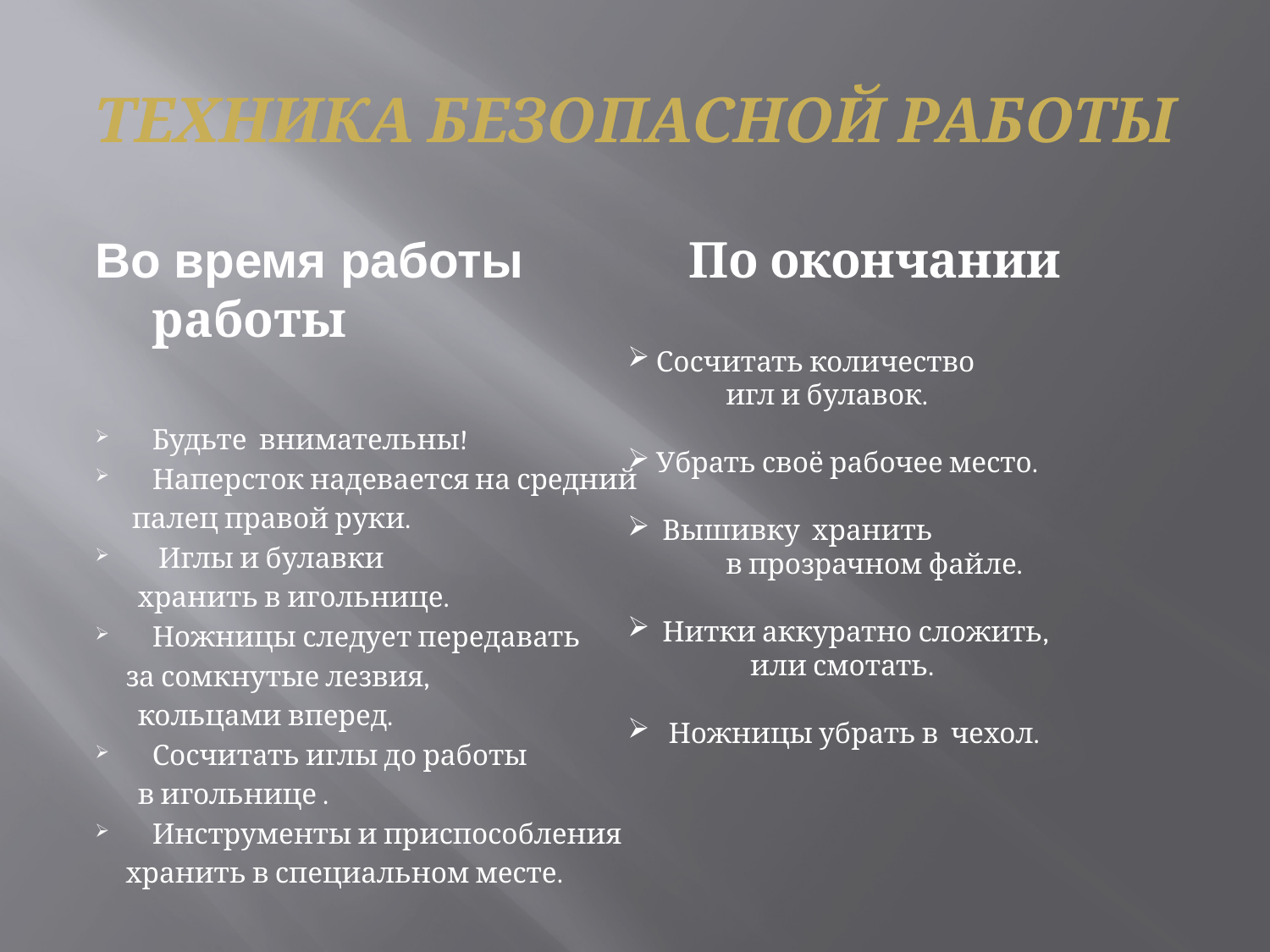

# Техника безопасной работы
Во время работы            По окончании работы

Будьте  внимательны!
Наперсток надевается на средний
      палец правой руки.
 Иглы и булавки
       хранить в игольнице.
Ножницы следует передавать
     за сомкнутые лезвия,
       кольцами вперед.
Сосчитать иглы до работы
       в игольнице .
Инструменты и приспособления
     хранить в специальном месте.

 Сосчитать количество
                игл и булавок.

 Убрать своё рабочее место.

  Вышивку  хранить
                в прозрачном файле.

  Нитки аккуратно сложить,
                    или смотать.

   Ножницы убрать в  чехол.